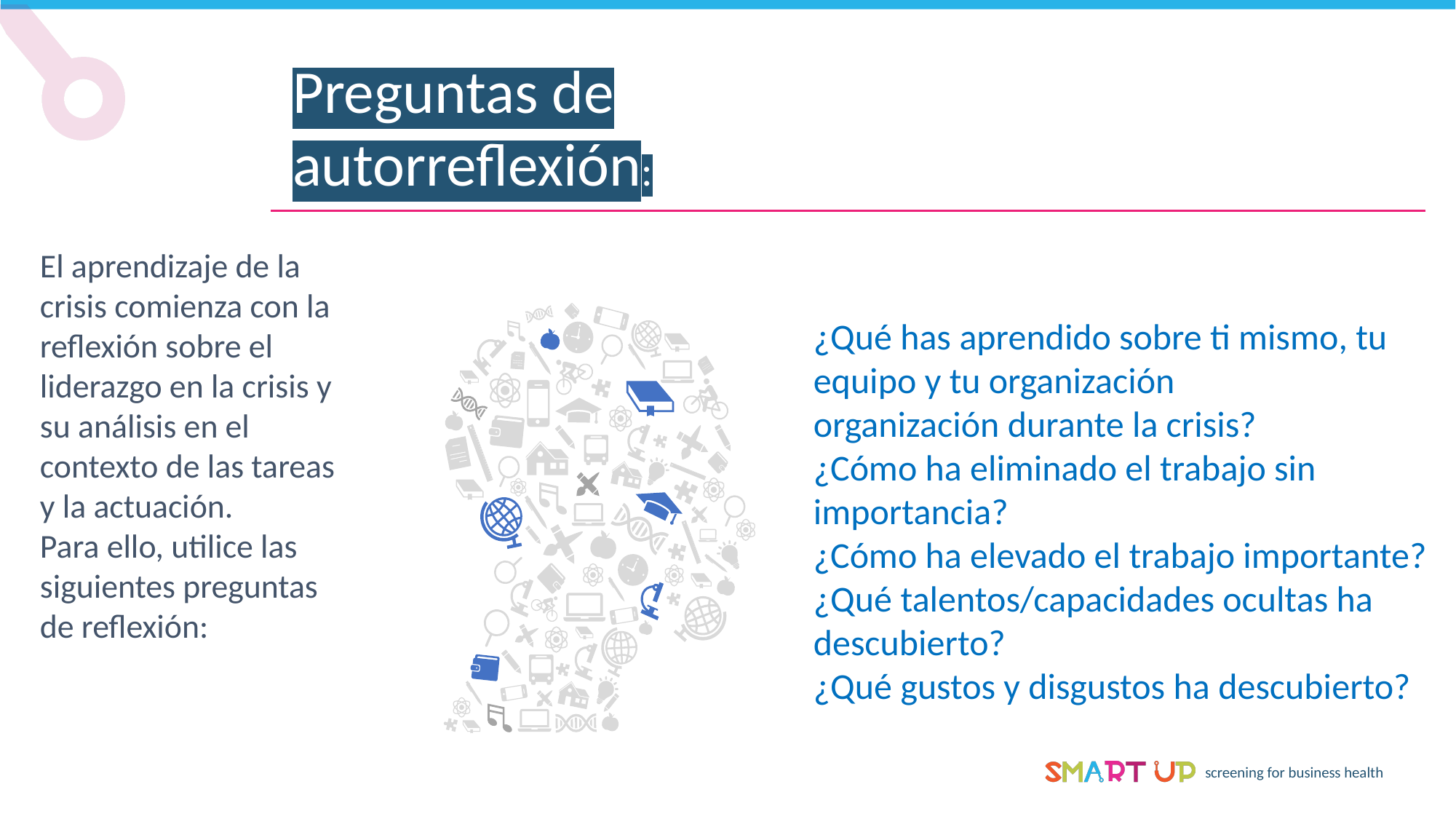

Preguntas de autorreflexión:
El aprendizaje de la crisis comienza con la reflexión sobre el liderazgo en la crisis y su análisis en el contexto de las tareas y la actuación.
Para ello, utilice las siguientes preguntas de reflexión:
¿Qué has aprendido sobre ti mismo, tu equipo y tu organización
organización durante la crisis?
¿Cómo ha eliminado el trabajo sin importancia?
¿Cómo ha elevado el trabajo importante?
¿Qué talentos/capacidades ocultas ha descubierto?
¿Qué gustos y disgustos ha descubierto?